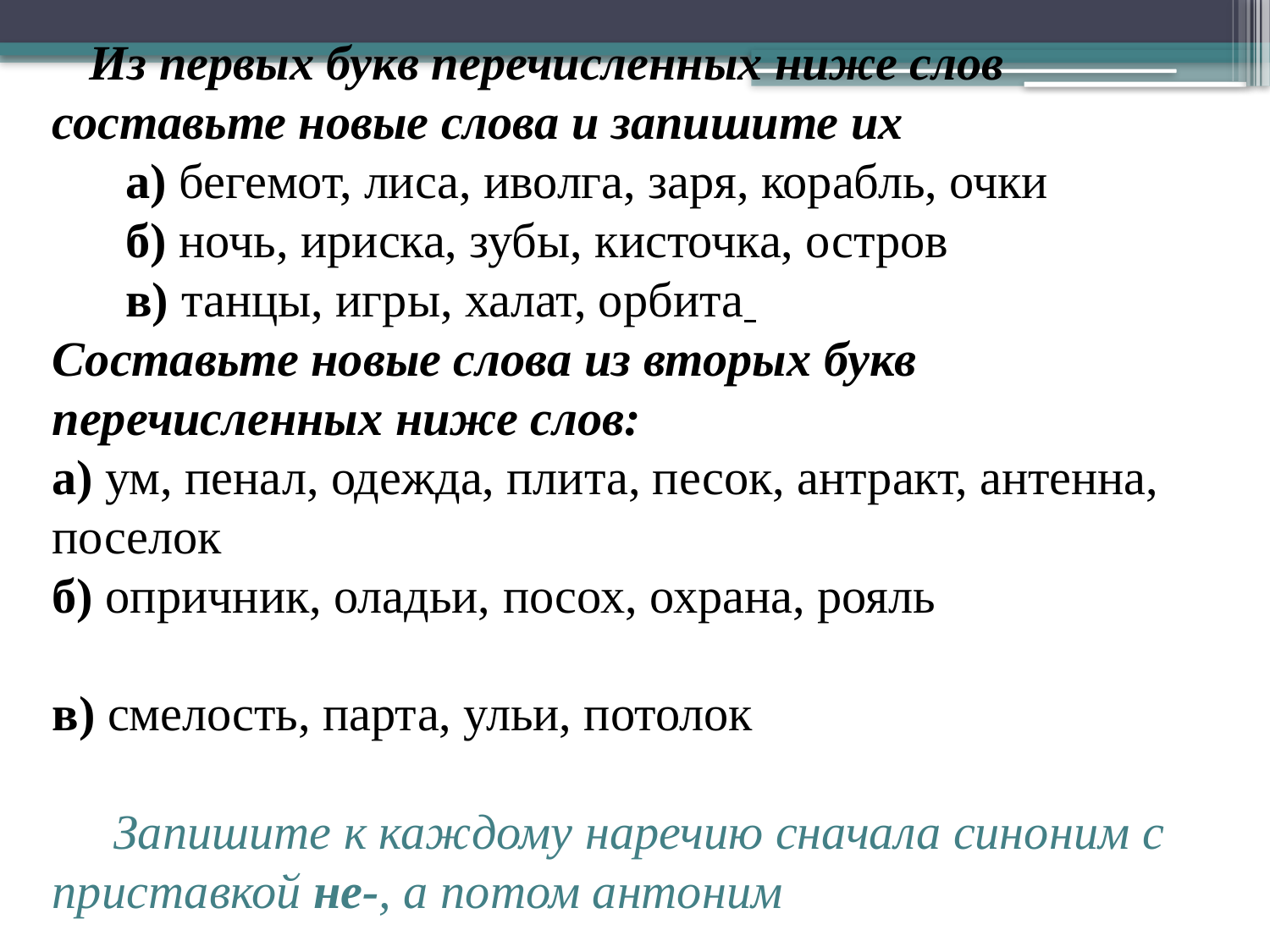

Из первых букв перечисленных ниже слов  составьте новые слова и запишите их
      а) бегемот, лиса, иволга, заря, корабль, очки
      б) ночь, ириска, зубы, кисточка, остров
      в) танцы, игры, халат, орбита
Составьте новые слова из вторых букв  перечисленных ниже слов:
а) ум, пенал, одежда, плита, песок, антракт, антенна, поселок
б) опричник, оладьи, посох, охрана, рояль
в) смелость, парта, ульи, потолок
     Запишите к каждому наречию сначала синоним с приставкой не-, а потом антоним